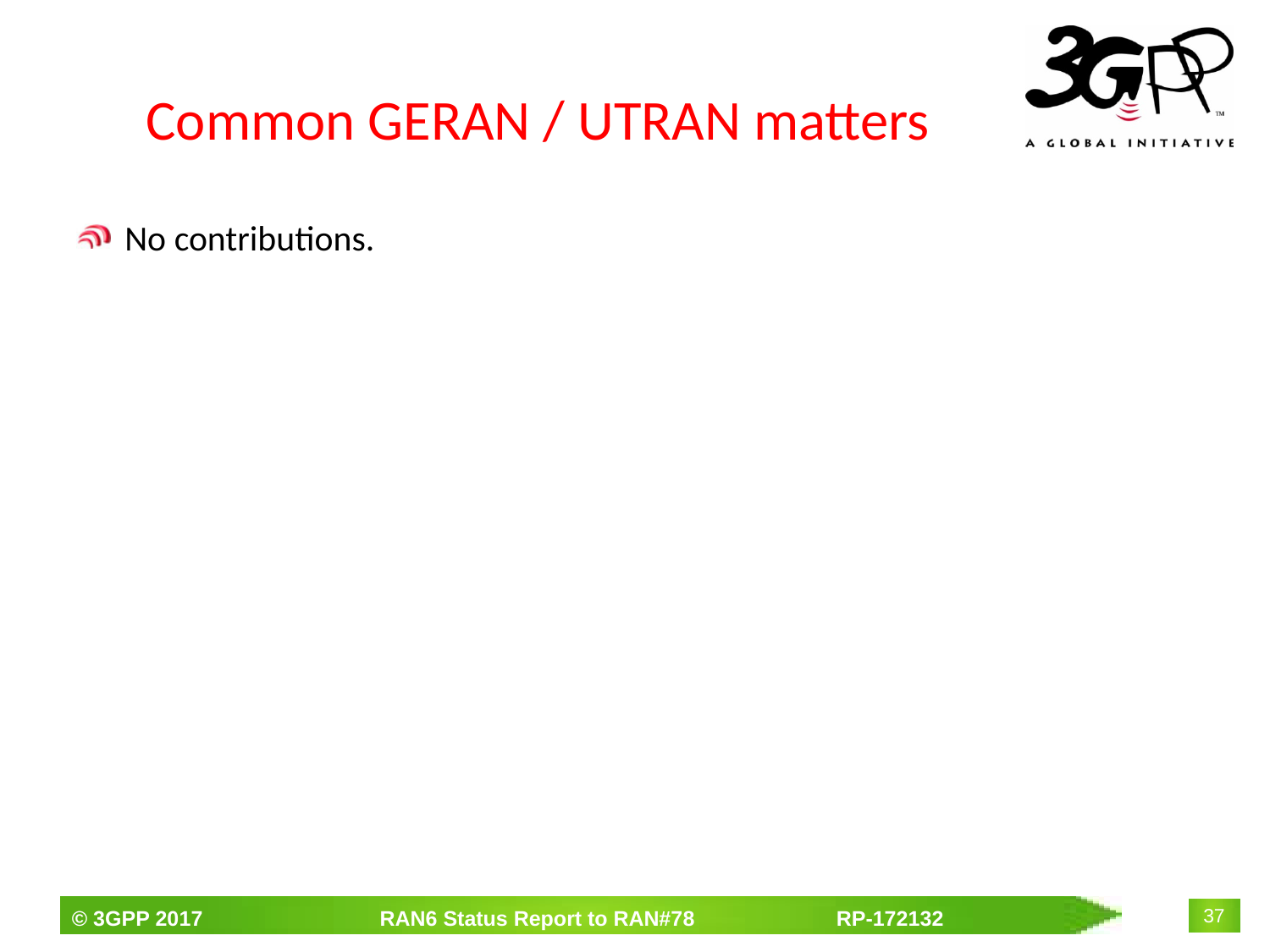

# Common GERAN / UTRAN matters
No contributions.